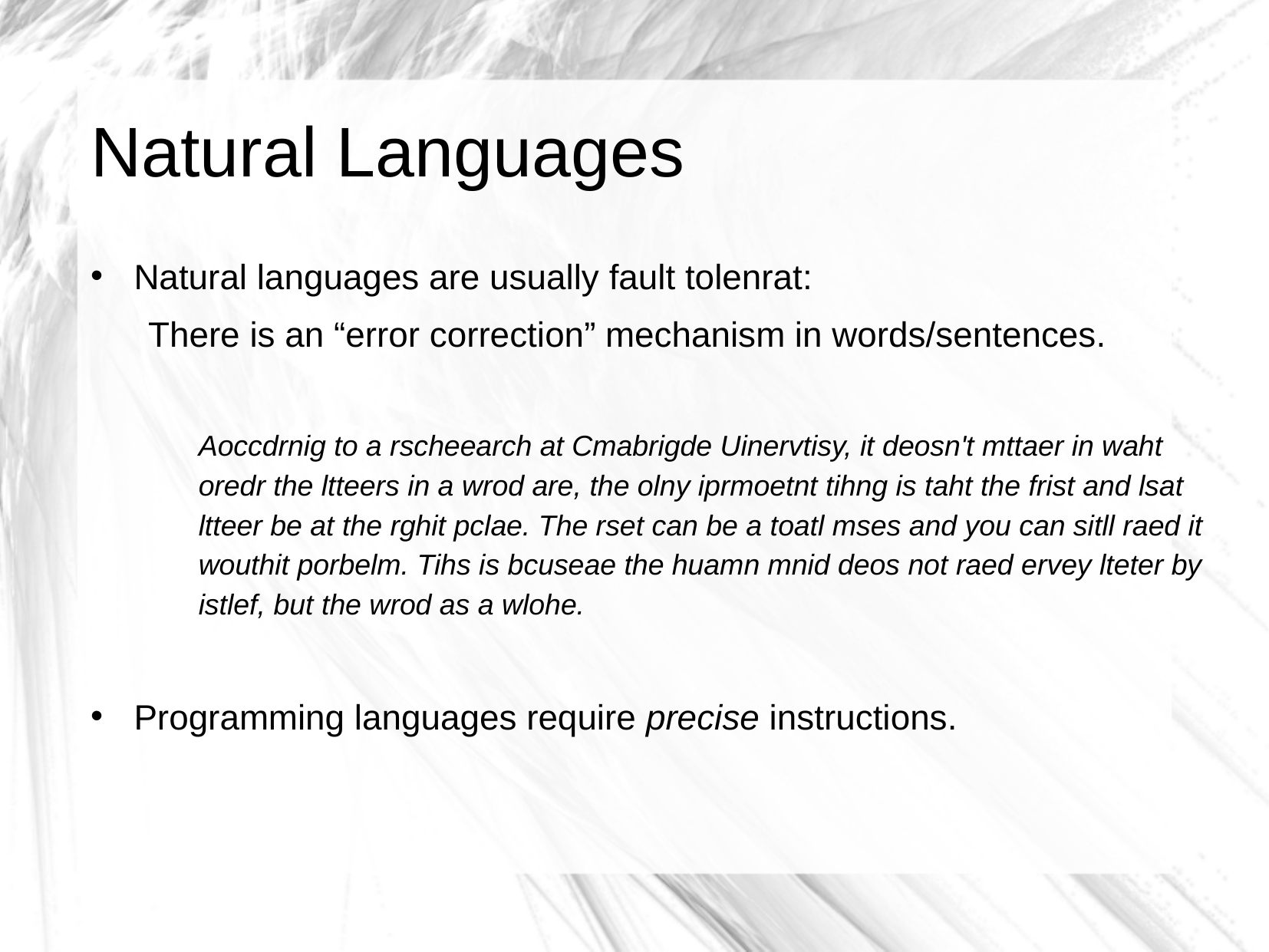

# Natural Languages
Natural languages are usually fault tolenrat:
There is an “error correction” mechanism in words/sentences.

Aoccdrnig to a rscheearch at Cmabrigde Uinervtisy, it deosn't mttaer in waht oredr the ltteers in a wrod are, the olny iprmoetnt tihng is taht the frist and lsat ltteer be at the rghit pclae. The rset can be a toatl mses and you can sitll raed it wouthit porbelm. Tihs is bcuseae the huamn mnid deos not raed ervey lteter by istlef, but the wrod as a wlohe.

Programming languages require precise instructions.